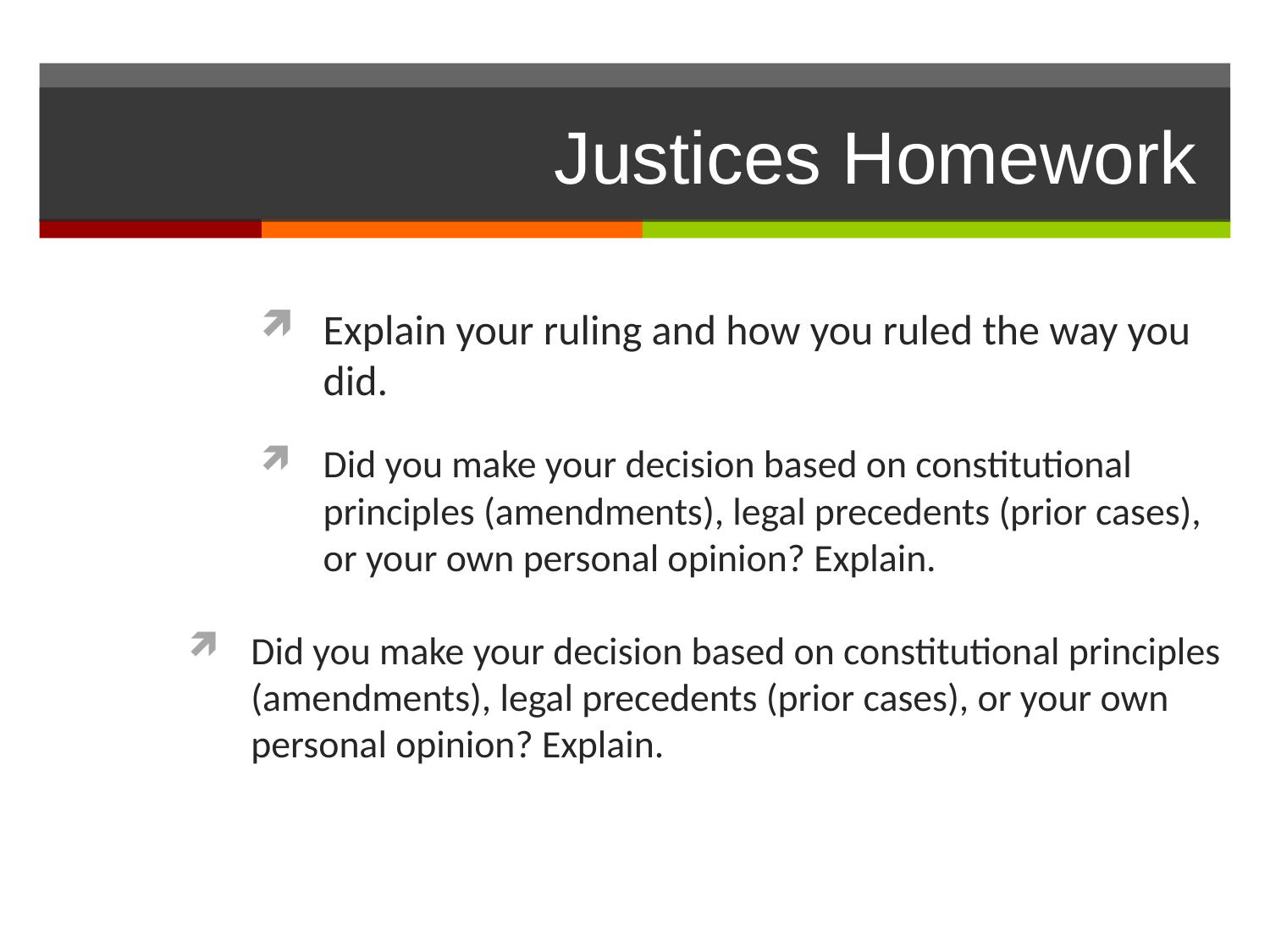

# Justices Homework
Explain your ruling and how you ruled the way you did.
Did you make your decision based on constitutional principles (amendments), legal precedents (prior cases), or your own personal opinion? Explain.

Did you make your decision based on constitutional principles (amendments), legal precedents (prior cases), or your own personal opinion? Explain.